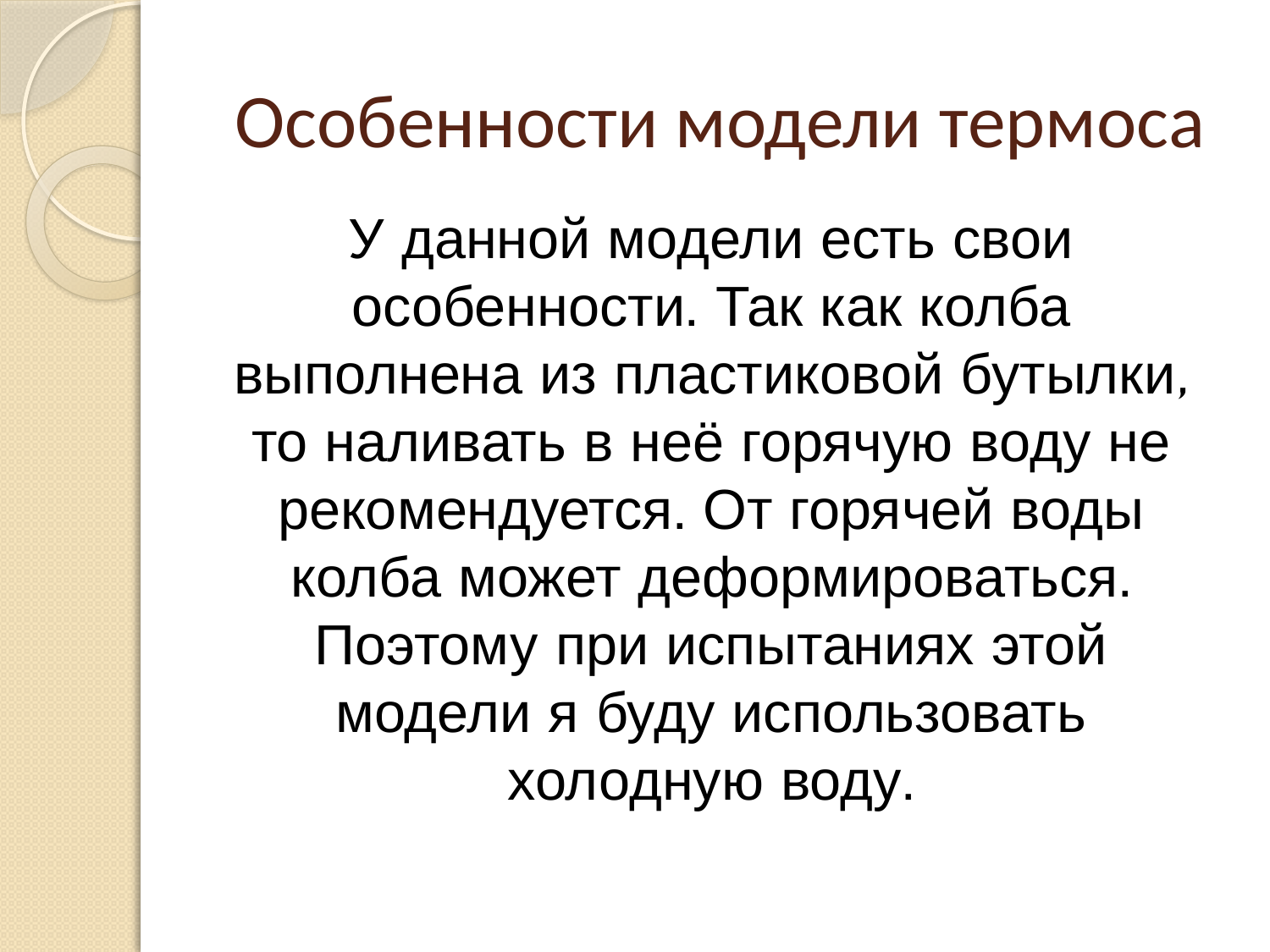

# Особенности модели термоса
У данной модели есть свои особенности. Так как колба выполнена из пластиковой бутылки, то наливать в неё горячую воду не рекомендуется. От горячей воды колба может деформироваться. Поэтому при испытаниях этой модели я буду использовать холодную воду.